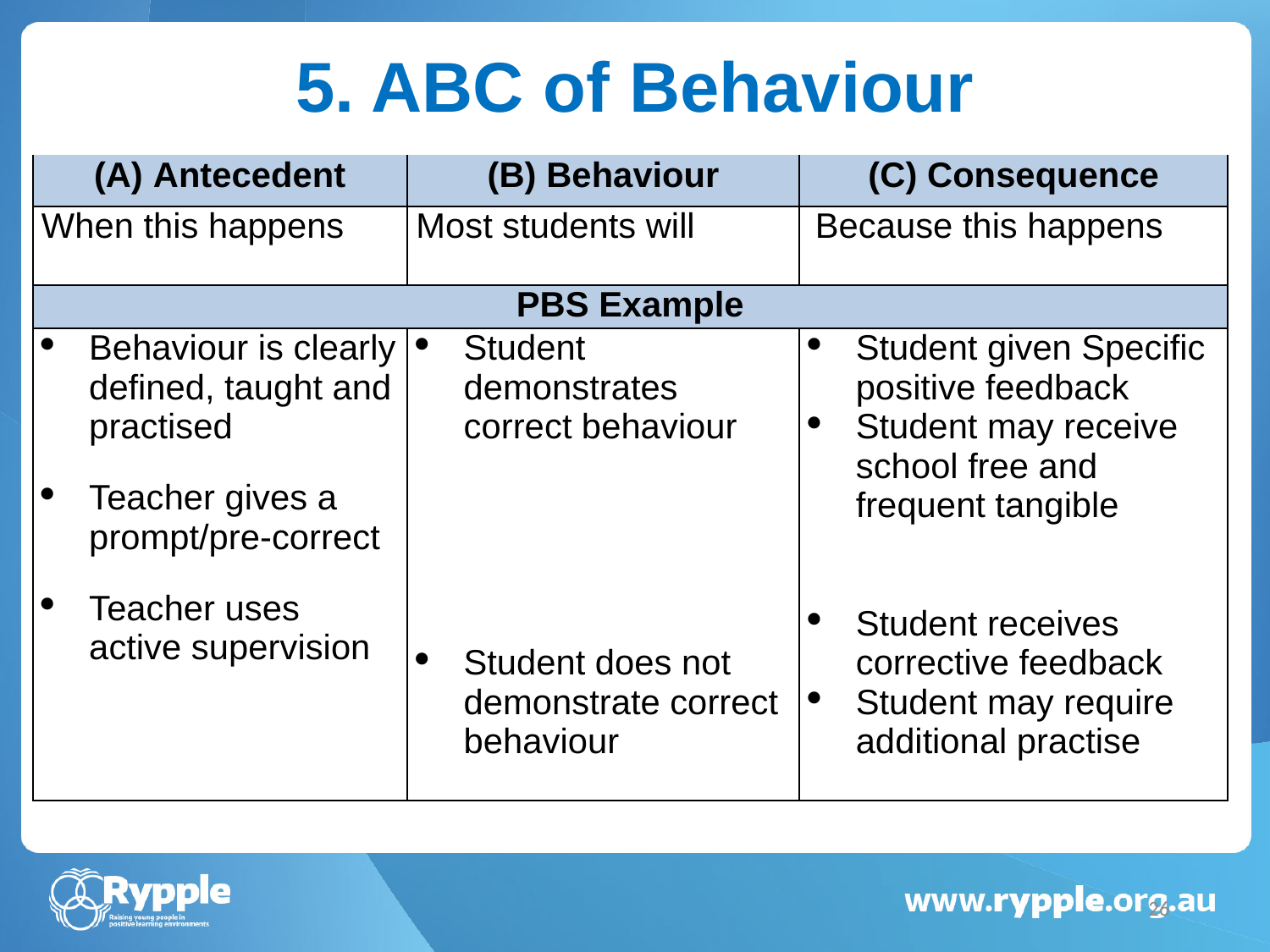

5. ABC of Behaviour
| Antecedent | (B) Behaviour | (C) Consequence |
| --- | --- | --- |
| When this happens | Most students will | Because this happens |
| PBS Example |  |  |
| Behaviour is clearly defined, taught and practised Teacher gives a prompt/pre-correct Teacher uses active supervision | Student demonstrates correct behaviour Student does not demonstrate correct behaviour | Student given Specific positive feedback Student may receive school free and frequent tangible Student receives corrective feedback Student may require additional practise |
26